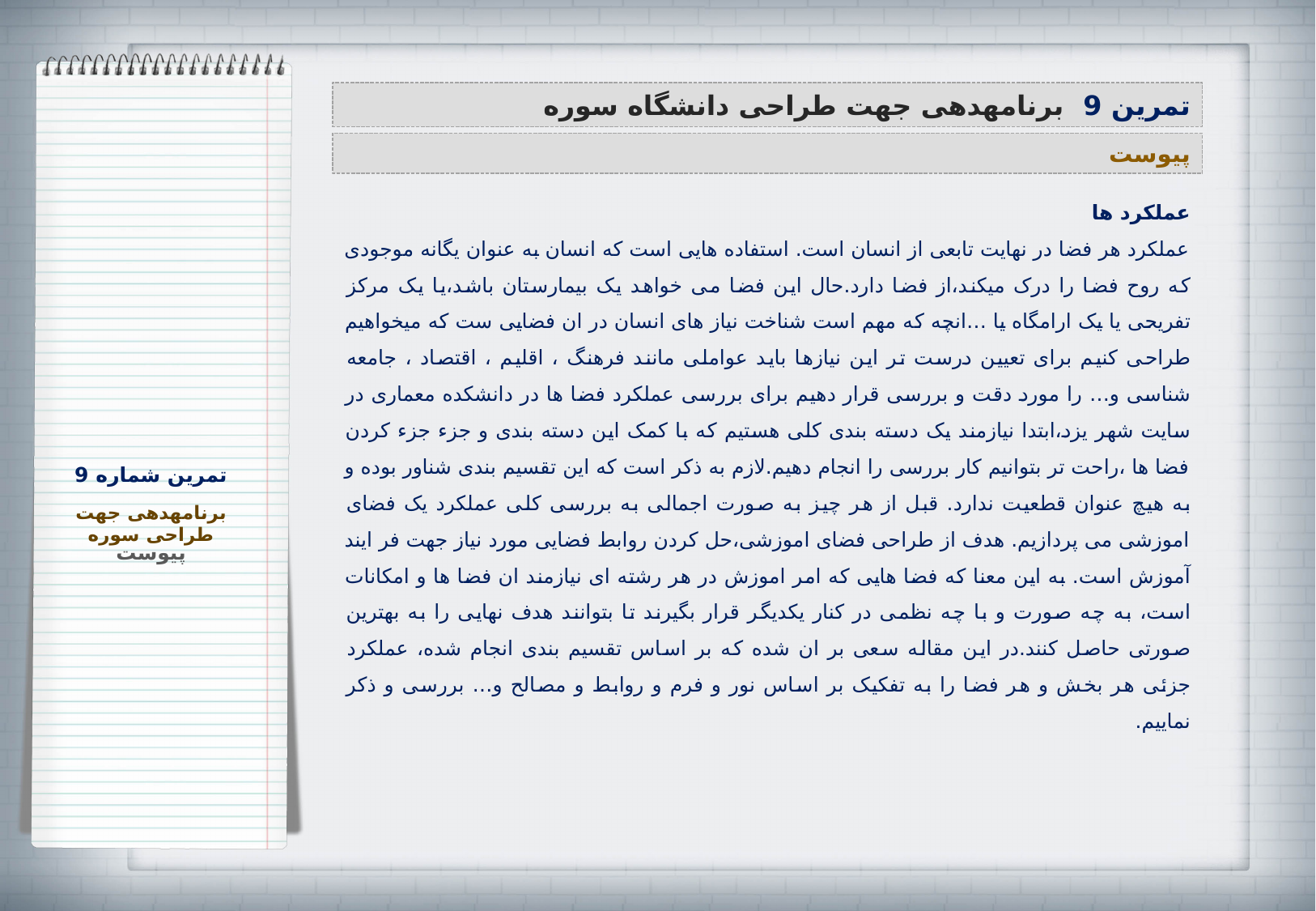

تمرین 9  برنامه‏دهی جهت طراحی دانشگاه سوره
پیوست
عملکرد ها
عملکرد هر فضا در نهایت تابعی از انسان است. استفاده هایی است که انسان به عنوان یگانه موجودی که روح فضا را درک میکند،از فضا دارد.حال این فضا می خواهد یک بیمارستان باشد،یا یک مرکز تفریحی یا یک ارامگاه یا …انچه که مهم است شناخت نیاز های انسان در ان فضایی ست که میخواهیم طراحی کنیم برای تعیین درست تر این نیازها باید عواملی مانند فرهنگ ، اقلیم ، اقتصاد ، جامعه شناسی و… را مورد دقت و بررسی قرار دهیم برای بررسی عملکرد فضا ها در دانشکده معماری در سایت شهر یزد،ابتدا نیازمند یک دسته بندی کلی هستیم که با کمک این دسته بندی و جزء جزء کردن فضا ها ،راحت تر بتوانیم کار بررسی را انجام دهیم.لازم به ذکر است که این تقسیم بندی شناور بوده و به هیچ عنوان قطعیت ندارد. قبل از هر چیز به صورت اجمالی به بررسی کلی عملکرد یک فضای اموزشی می پردازیم. هدف از طراحی فضای اموزشی،حل کردن روابط فضایی مورد نیاز جهت فر ایند آموزش است. به این معنا که فضا هایی که امر اموزش در هر رشته ای نیازمند ان فضا ها و امکانات است، به چه صورت و با چه نظمی در کنار یکدیگر قرار بگیرند تا بتوانند هدف نهایی را به بهترین صورتی حاصل کنند.در این مقاله سعی بر ان شده که بر اساس تقسیم بندی انجام شده، عملکرد جزئی هر بخش و هر فضا را به تفکیک بر اساس نور و فرم و روابط و مصالح و… بررسی و ذکر نماییم.
تمرین شماره 9
برنامه‏دهی جهت طراحی سوره
پیوست